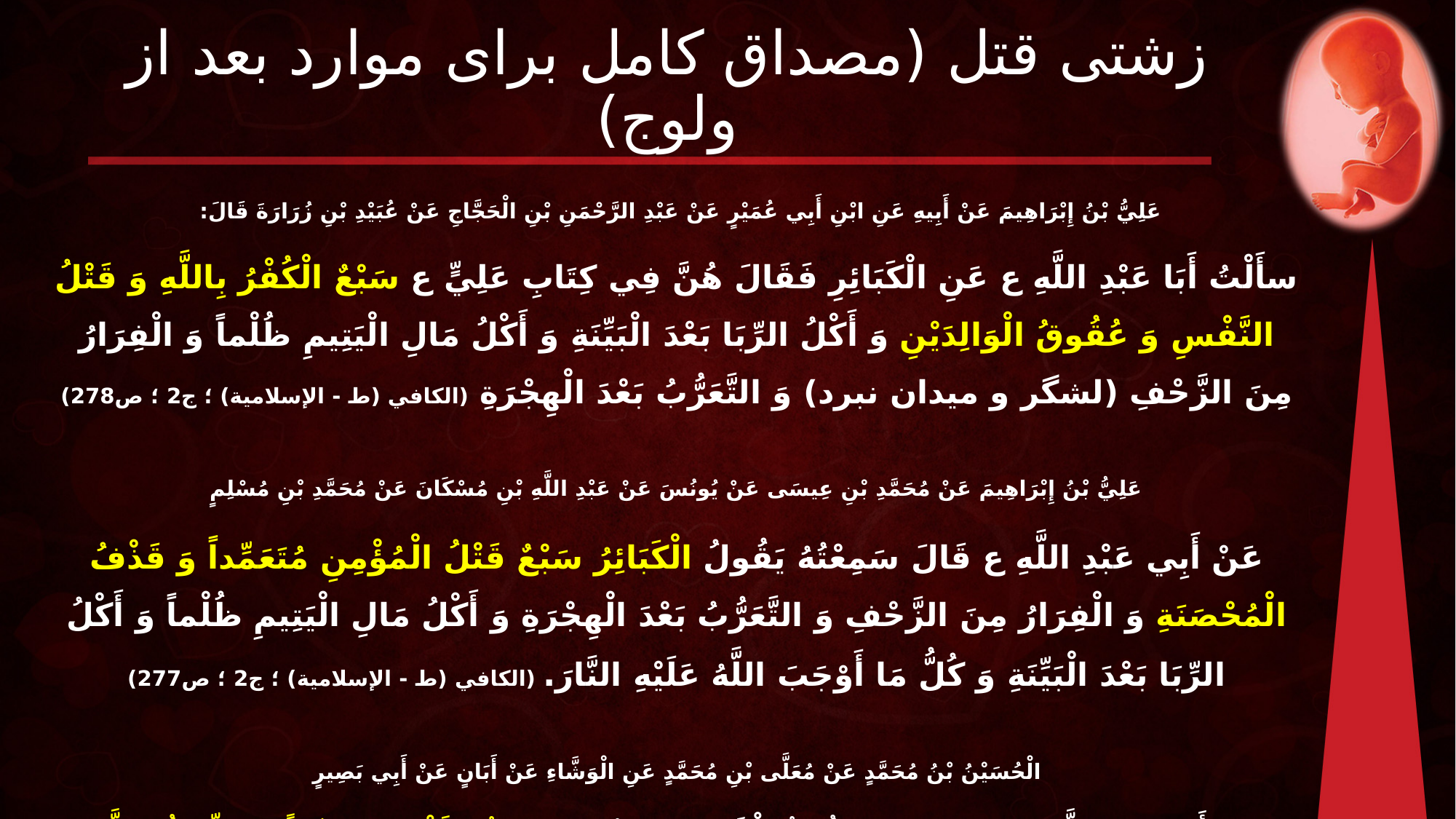

# زشتی قتل (مصداق کامل برای موارد بعد از ولوج)
عَلِيُّ بْنُ إِبْرَاهِيمَ عَنْ أَبِيهِ عَنِ ابْنِ أَبِي عُمَيْرٍ عَنْ عَبْدِ الرَّحْمَنِ بْنِ الْحَجَّاجِ عَنْ عُبَيْدِ بْنِ زُرَارَةَ قَالَ:
سأَلْتُ أَبَا عَبْدِ اللَّهِ ع عَنِ الْكَبَائِرِ فَقَالَ هُنَّ فِي كِتَابِ عَلِيٍّ ع سَبْعٌ‏ الْكُفْرُ بِاللَّهِ‏ وَ قَتْلُ النَّفْسِ وَ عُقُوقُ الْوَالِدَيْنِ وَ أَكْلُ الرِّبَا بَعْدَ الْبَيِّنَةِ وَ أَكْلُ مَالِ الْيَتِيمِ ظُلْماً وَ الْفِرَارُ مِنَ الزَّحْفِ (لشگر و میدان نبرد) وَ التَّعَرُّبُ بَعْدَ الْهِجْرَةِ (الكافي (ط - الإسلامية) ؛ ج‏2 ؛ ص278)

عَلِيُّ بْنُ إِبْرَاهِيمَ عَنْ مُحَمَّدِ بْنِ عِيسَى عَنْ يُونُسَ عَنْ عَبْدِ اللَّهِ بْنِ مُسْكَانَ عَنْ مُحَمَّدِ بْنِ مُسْلِمٍ
عَنْ أَبِي عَبْدِ اللَّهِ ع قَالَ سَمِعْتُهُ يَقُولُ‏ الْكَبَائِرُ سَبْعٌ‏ قَتْلُ الْمُؤْمِنِ مُتَعَمِّداً وَ قَذْفُ الْمُحْصَنَةِ وَ الْفِرَارُ مِنَ الزَّحْفِ وَ التَّعَرُّبُ بَعْدَ الْهِجْرَةِ وَ أَكْلُ مَالِ الْيَتِيمِ ظُلْماً وَ أَكْلُ الرِّبَا بَعْدَ الْبَيِّنَةِ وَ كُلُّ مَا أَوْجَبَ اللَّهُ عَلَيْهِ النَّارَ. (الكافي (ط - الإسلامية) ؛ ج‏2 ؛ ص277)

الْحُسَيْنُ بْنُ مُحَمَّدٍ عَنْ مُعَلَّى بْنِ مُحَمَّدٍ عَنِ الْوَشَّاءِ عَنْ أَبَانٍ عَنْ أَبِي بَصِيرٍ
عَنْ أَبِي عَبْدِ اللَّهِ ع قَالَ سَمِعْتُهُ يَقُولُ‏ الْكَبَائِرُ سَبْعَةٌ مِنْهَا قَتْلُ النَّفْسِ مُتَعَمِّداً وَ الشِّرْكُ بِاللَّهِ الْعَظِيمِ وَ قَذْفُ الْمُحْصَنَةِ وَ أَكْلُ الرِّبَا بَعْدَ الْبَيِّنَةِ وَ الْفِرَارُ مِنَ الزَّحْفِ وَ التَّعَرُّبُ بَعْدَ الْهِجْرَةِ وَ عُقُوقُ الْوَالِدَيْنِ وَ أكْلُ مَالِ الْيَتِيمِ ظُلْماً قَالَ وَ التَّعَرُّبُ وَ الشِّرْكُ وَاحِدٌ. (الكافي (ط - الإسلامية) ؛ ج‏2 ؛ ص281)